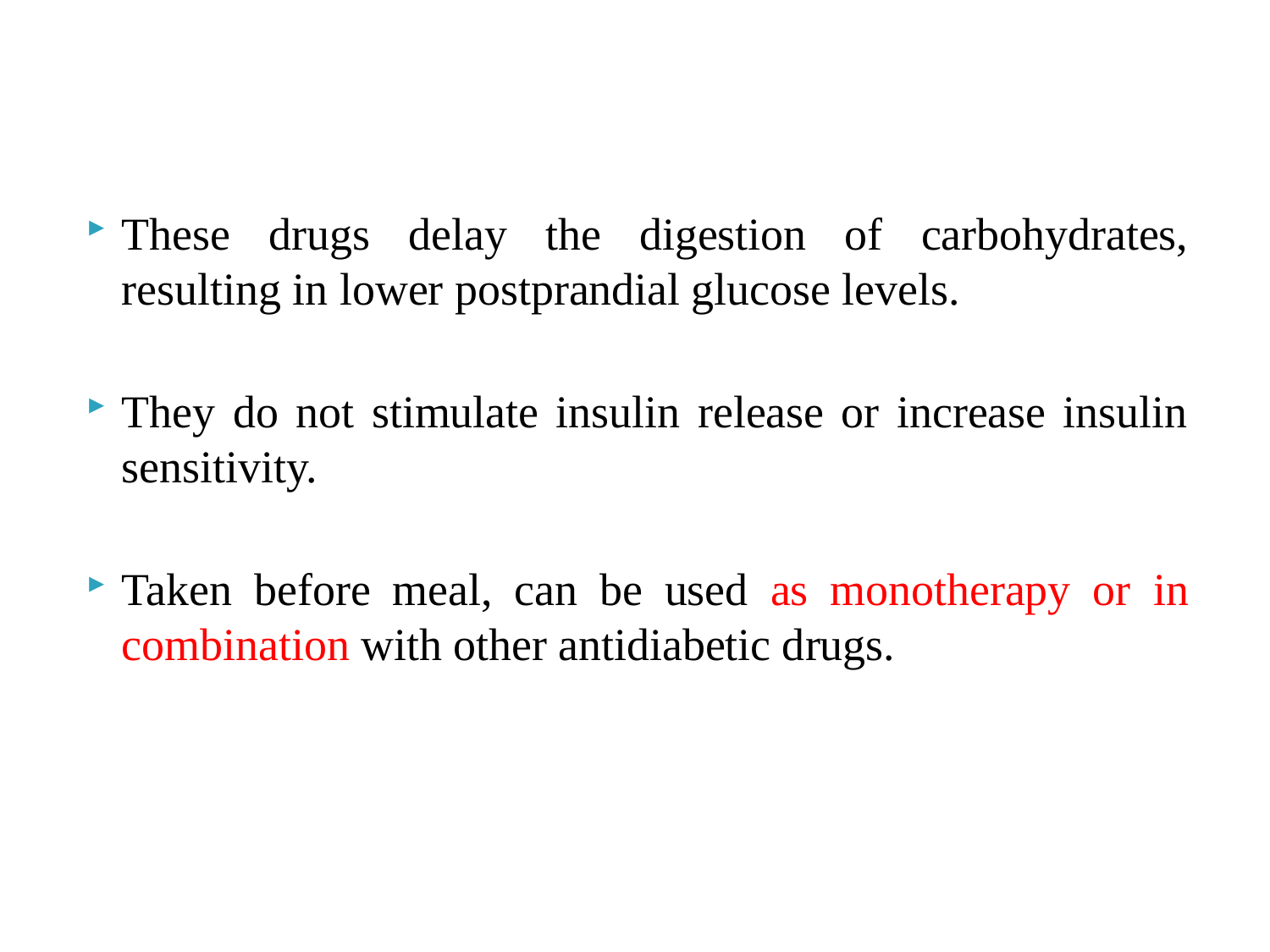

These drugs delay the digestion of carbohydrates, resulting in lower postprandial glucose levels.

They do not stimulate insulin release or increase insulin sensitivity.

Taken before meal, can be used as monotherapy or in combination with other antidiabetic drugs.